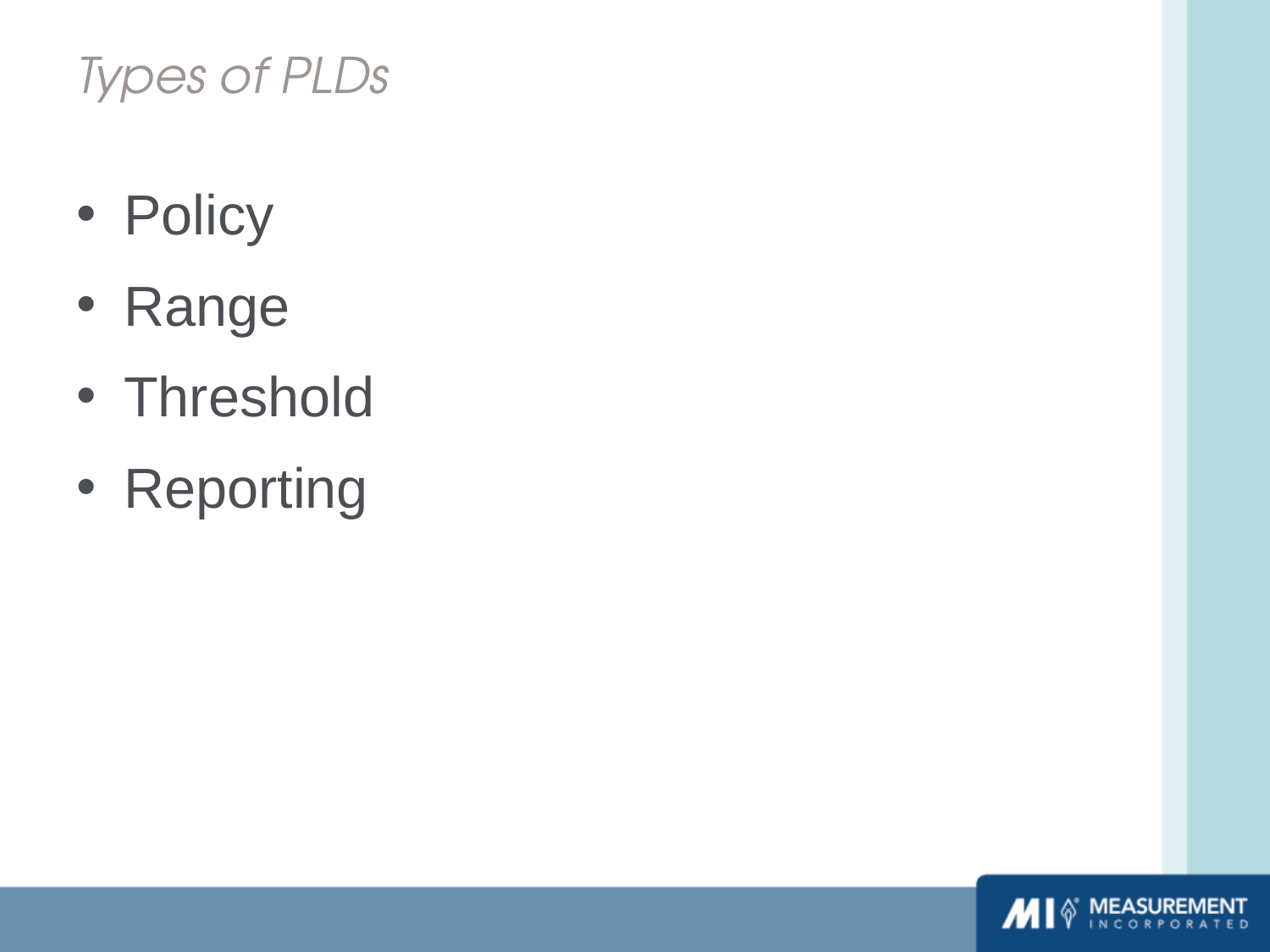

# Types of PLDs
Policy
Range
Threshold
Reporting